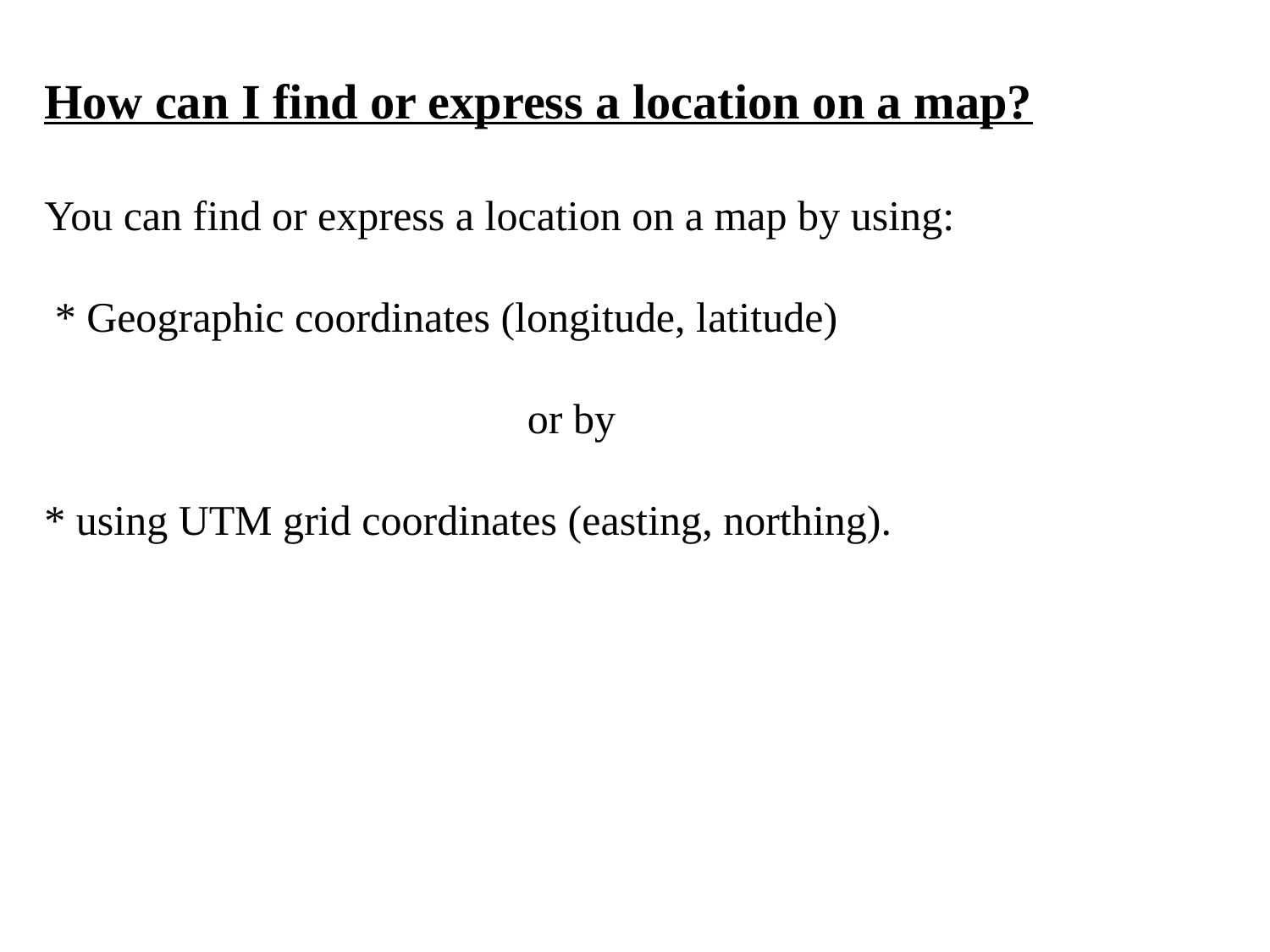

How can I find or express a location on a map?

You can find or express a location on a map by using:

 * Geographic coordinates (longitude, latitude)

or by

* using UTM grid coordinates (easting, northing).